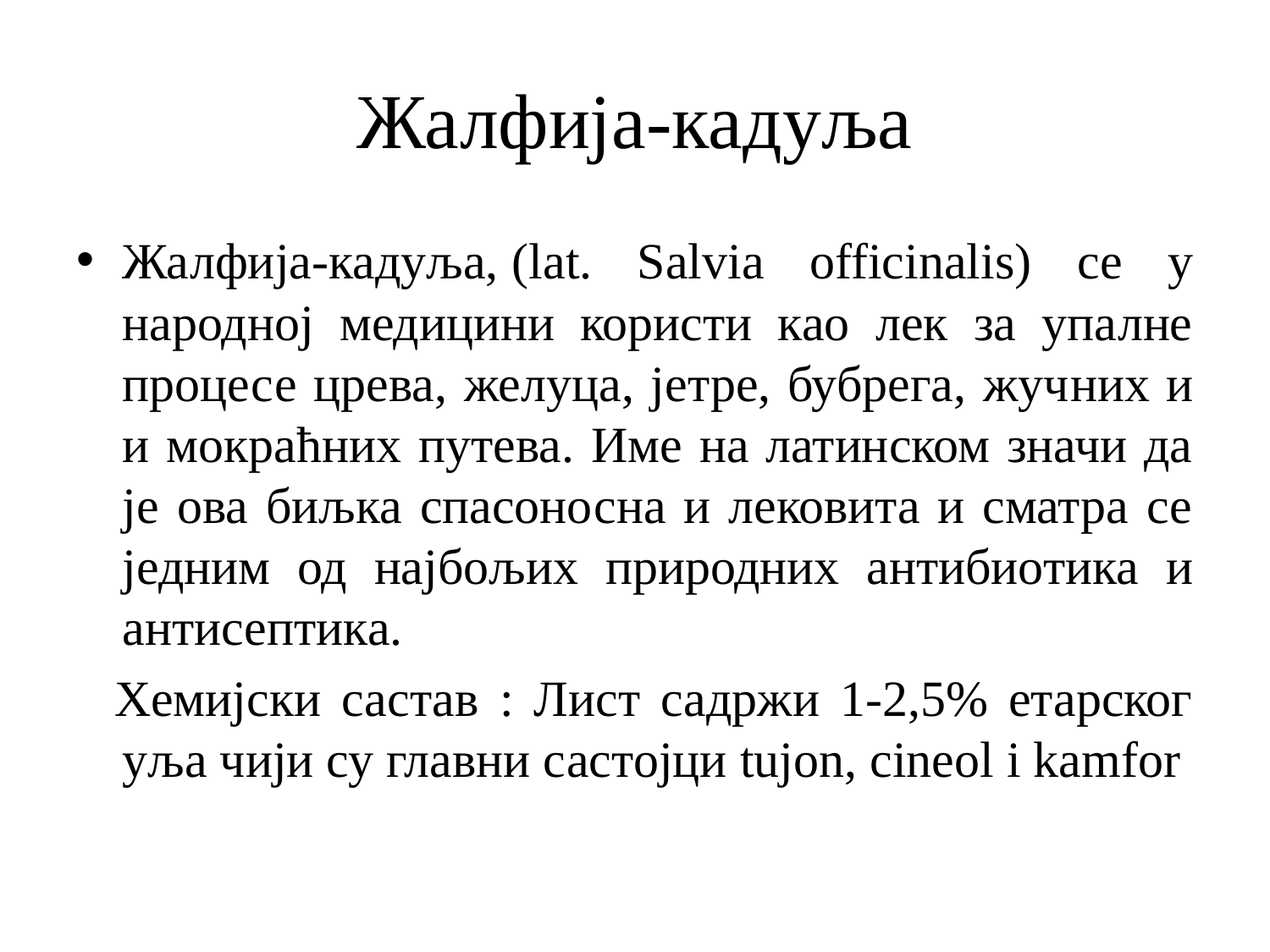

# Жалфија-кадуља
Жалфија-кадуља, (lat. Salvia officinalis) се у народној медицини користи као лек за упалне процесе црева, желуца, јетре, бубрега, жучних и и мокраћних путева. Име на латинском значи да је ова биљка спасоносна и лековита и сматра се једним од најбољих природних антибиотика и антисептика.
   Хемијски састав : Лист садржи 1-2,5% етарског уља чији су главни састојци tujon, cineol i kamfor